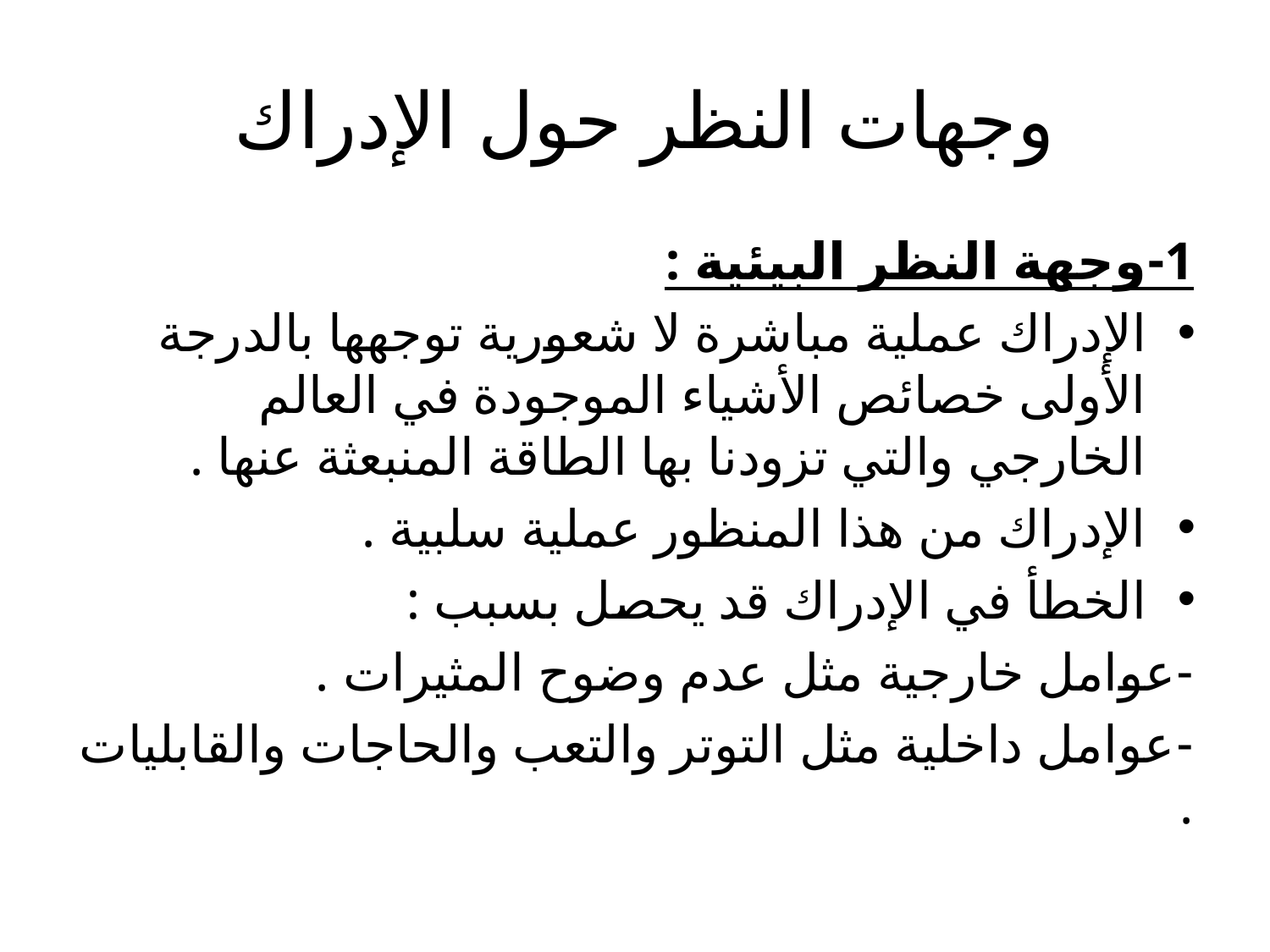

# وجهات النظر حول الإدراك
1-وجهة النظر البيئية :
الإدراك عملية مباشرة لا شعورية توجهها بالدرجة الأولى خصائص الأشياء الموجودة في العالم الخارجي والتي تزودنا بها الطاقة المنبعثة عنها .
الإدراك من هذا المنظور عملية سلبية .
الخطأ في الإدراك قد يحصل بسبب :
	-عوامل خارجية مثل عدم وضوح المثيرات .
	-عوامل داخلية مثل التوتر والتعب والحاجات والقابليات .